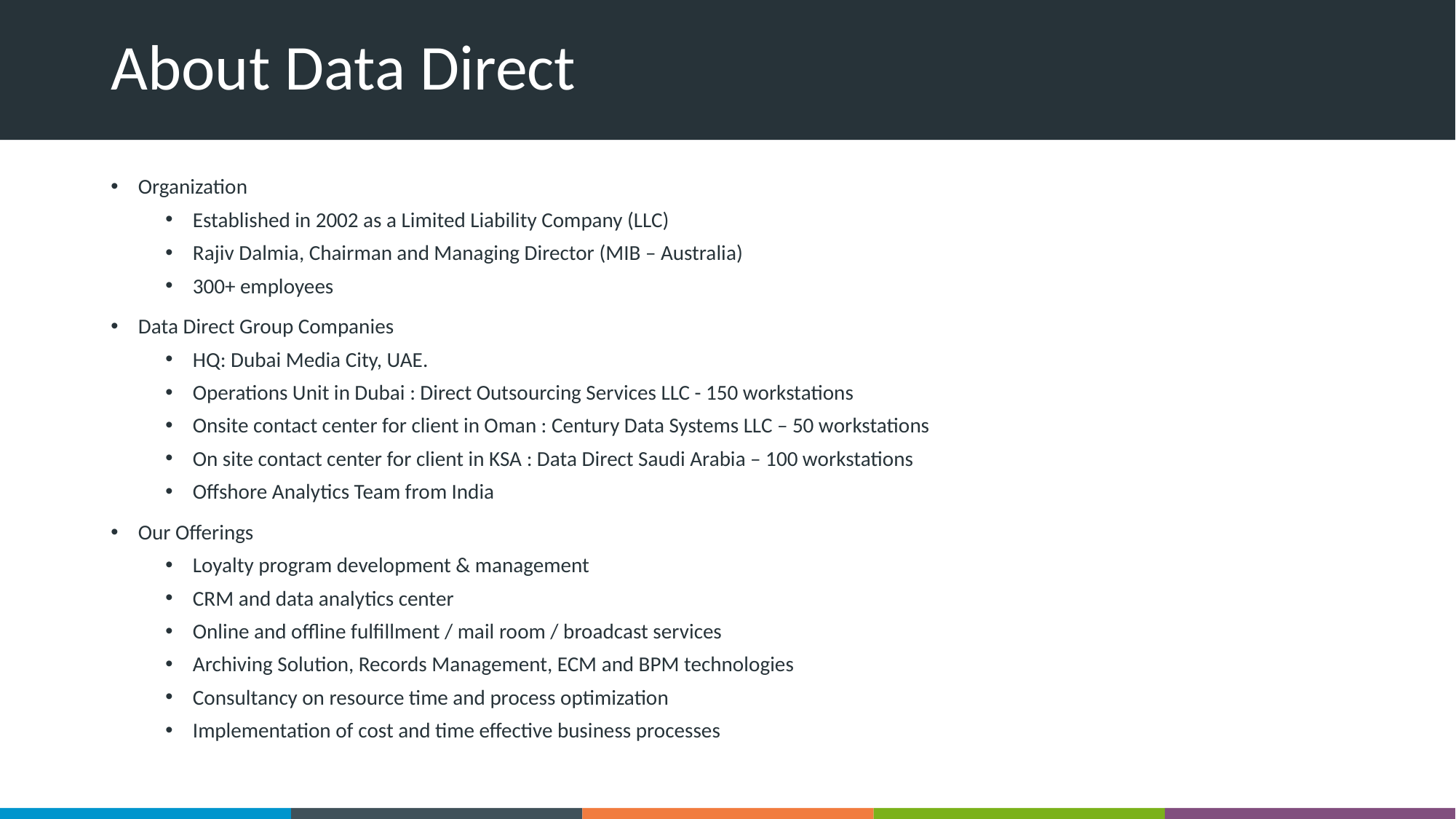

# About Data Direct
Organization
Established in 2002 as a Limited Liability Company (LLC)
Rajiv Dalmia, Chairman and Managing Director (MIB – Australia)
300+ employees
Data Direct Group Companies
HQ: Dubai Media City, UAE.
Operations Unit in Dubai : Direct Outsourcing Services LLC - 150 workstations
Onsite contact center for client in Oman : Century Data Systems LLC – 50 workstations
On site contact center for client in KSA : Data Direct Saudi Arabia – 100 workstations
Offshore Analytics Team from India
Our Offerings
Loyalty program development & management
CRM and data analytics center
Online and offline fulfillment / mail room / broadcast services
Archiving Solution, Records Management, ECM and BPM technologies
Consultancy on resource time and process optimization
Implementation of cost and time effective business processes